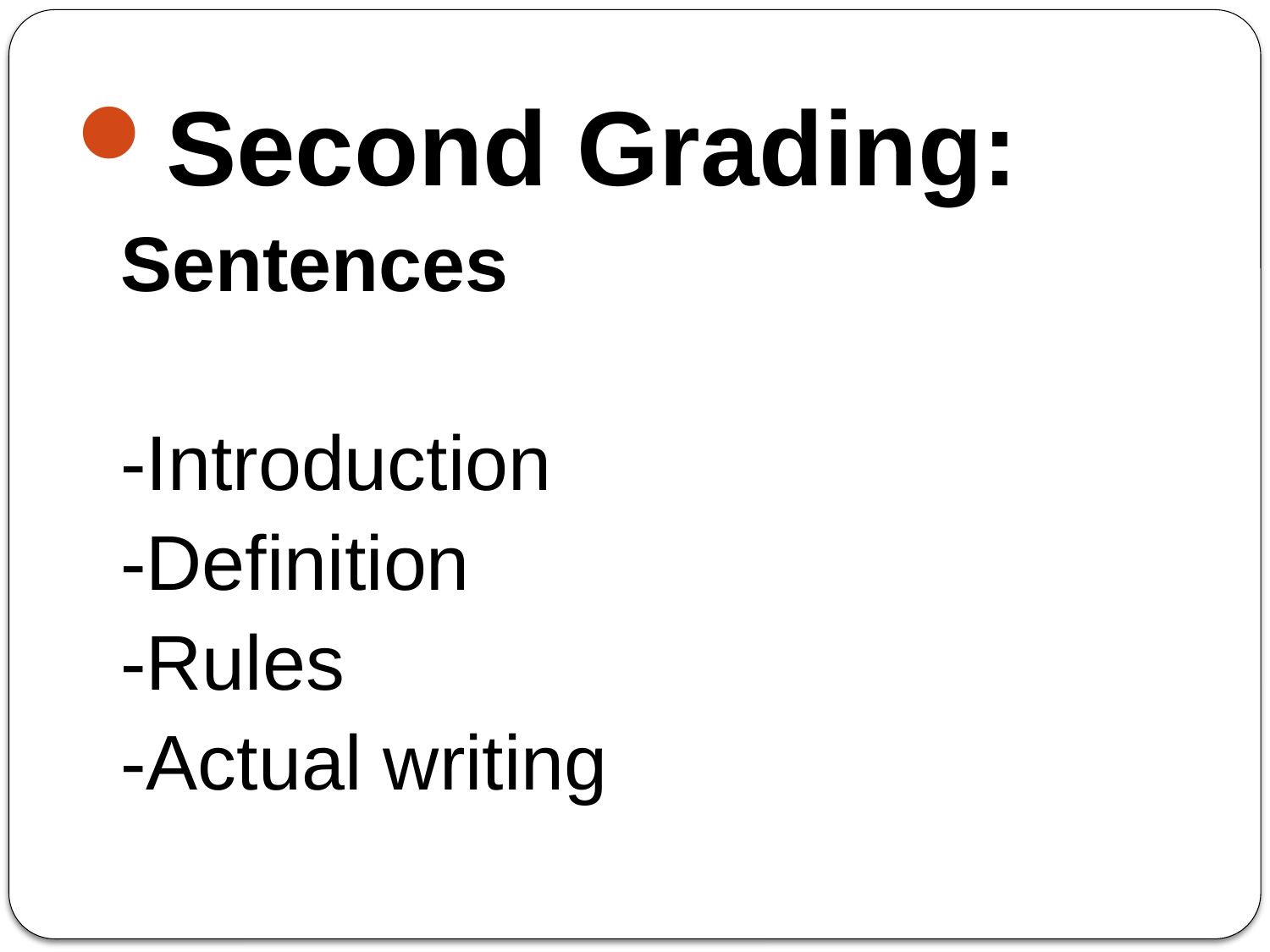

Second Grading:
Sentences

-Introduction
-Definition
-Rules
-Actual writing